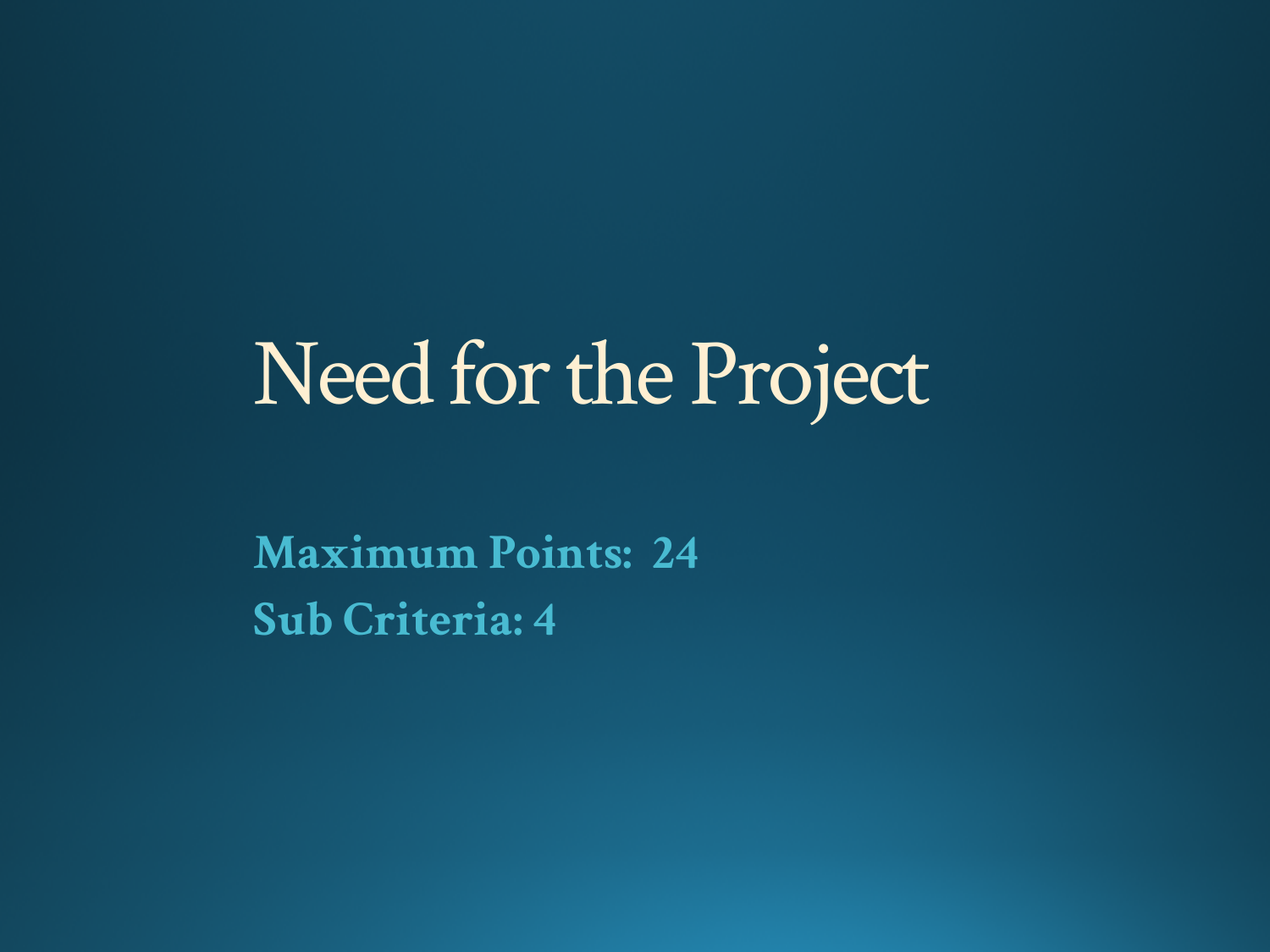

# Need for the Project
Maximum Points:  24
Sub Criteria: 4